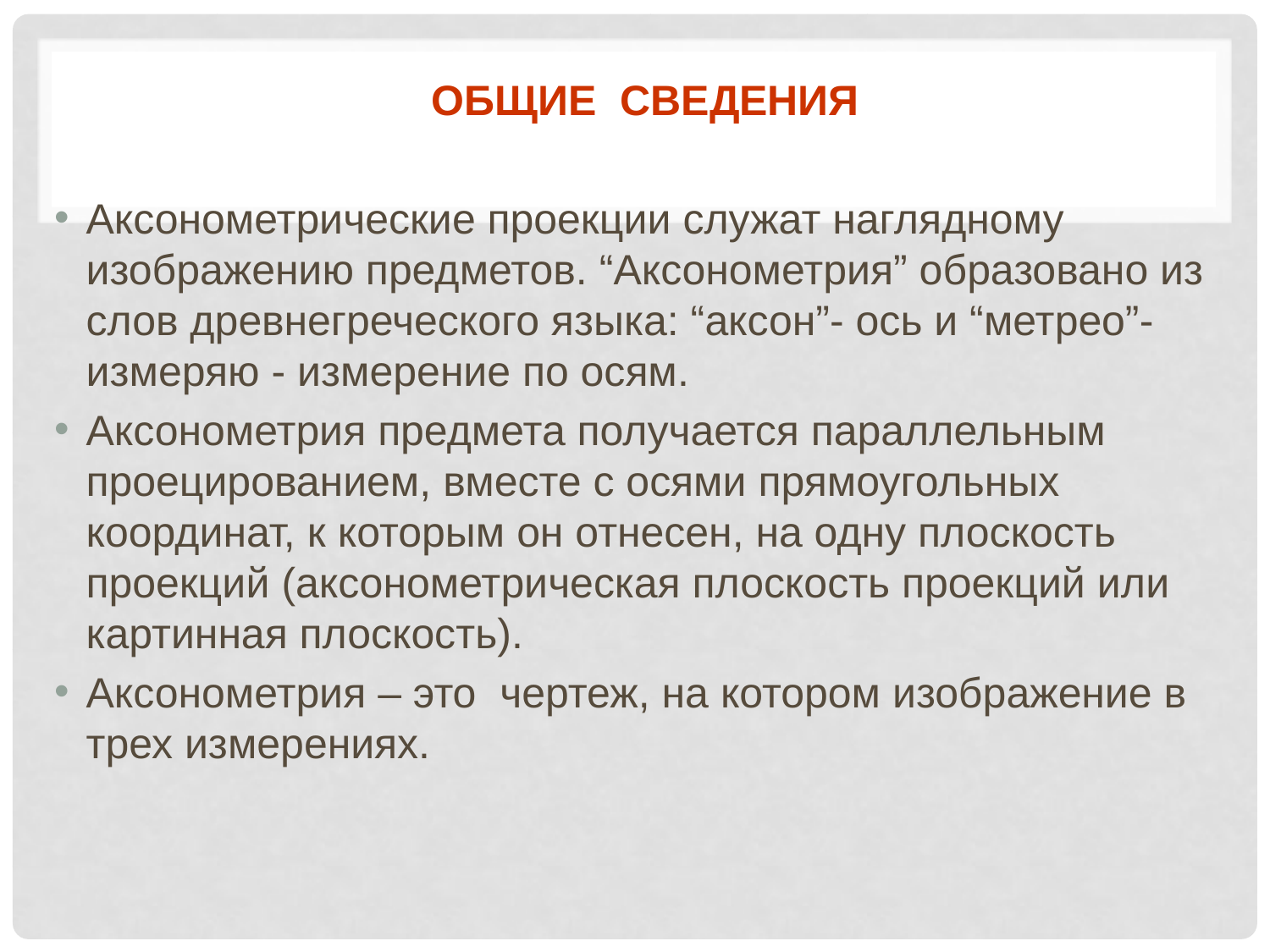

ОБЩИЕ  СВЕДЕНИЯ

Аксонометрические проекции служат наглядному изображению предметов. “Аксонометрия” образовано из слов древнегреческого языка: “аксон”- ось и “метрео”- измеряю - измерение по осям.
Аксонометрия предмета получается параллельным проецированием, вместе с осями прямоугольных координат, к которым он отнесен, на одну плоскость проекций (аксонометрическая плоскость проекций или картинная плоскость).
Аксонометрия – это  чертеж, на котором изображение в трех измерениях.